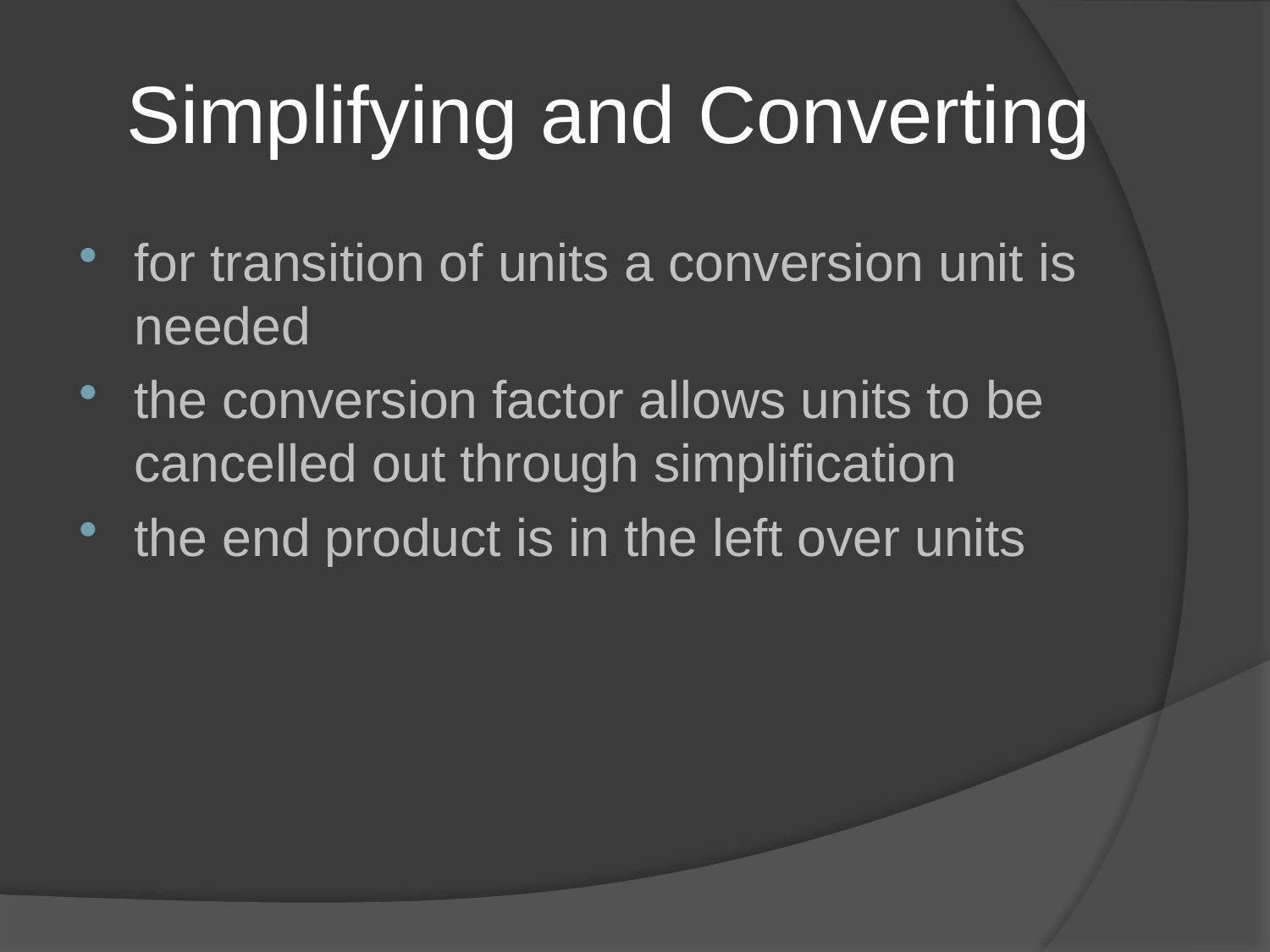

# Simplifying and Converting
for transition of units a conversion unit is needed
the conversion factor allows units to be cancelled out through simplification
the end product is in the left over units